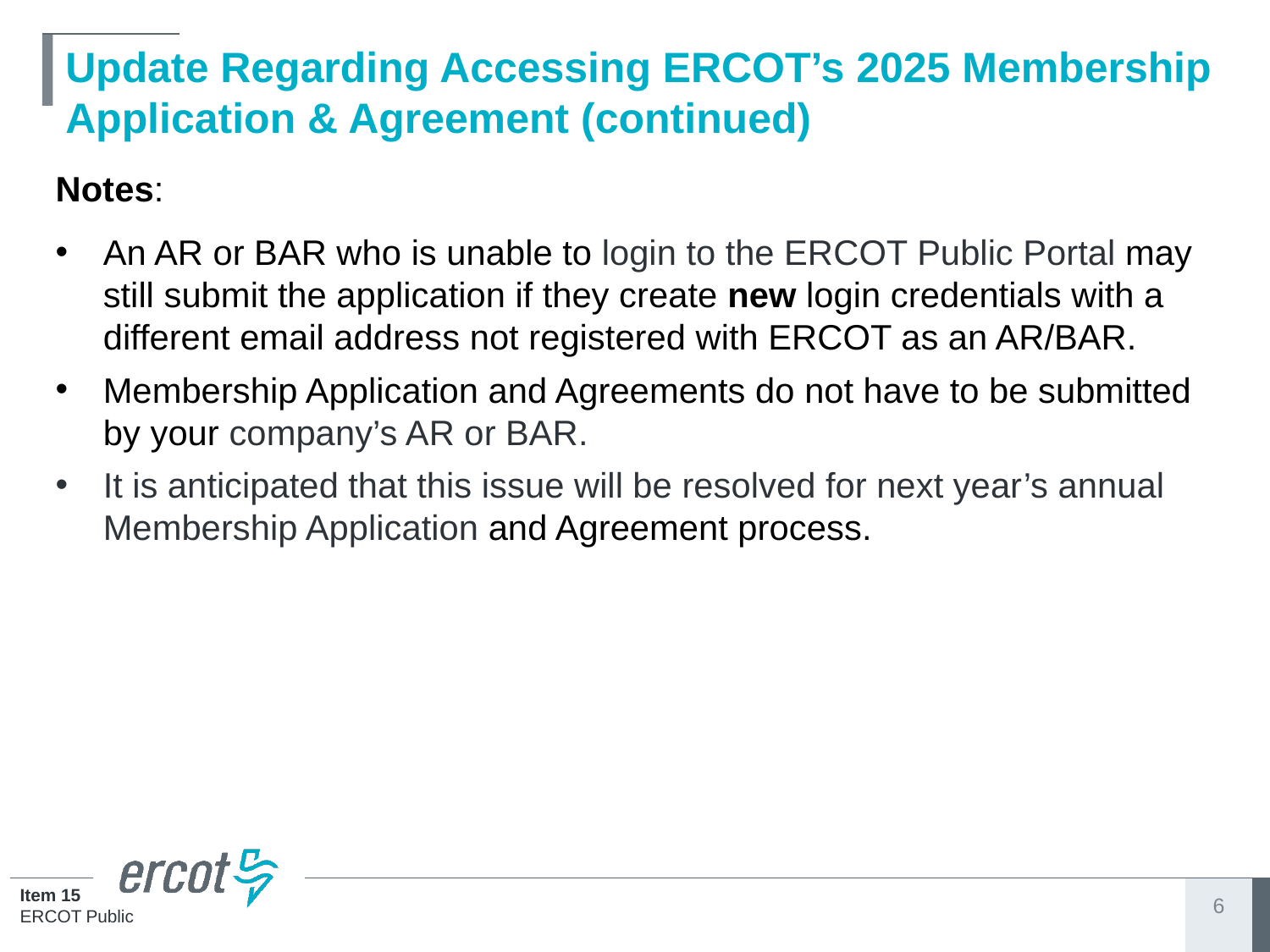

# Update Regarding Accessing ERCOT’s 2025 Membership Application & Agreement (continued)
Notes:
An AR or BAR who is unable to login to the ERCOT Public Portal may still submit the application if they create new login credentials with a different email address not registered with ERCOT as an AR/BAR.
Membership Application and Agreements do not have to be submitted by your company’s AR or BAR.
It is anticipated that this issue will be resolved for next year’s annual Membership Application and Agreement process.

6